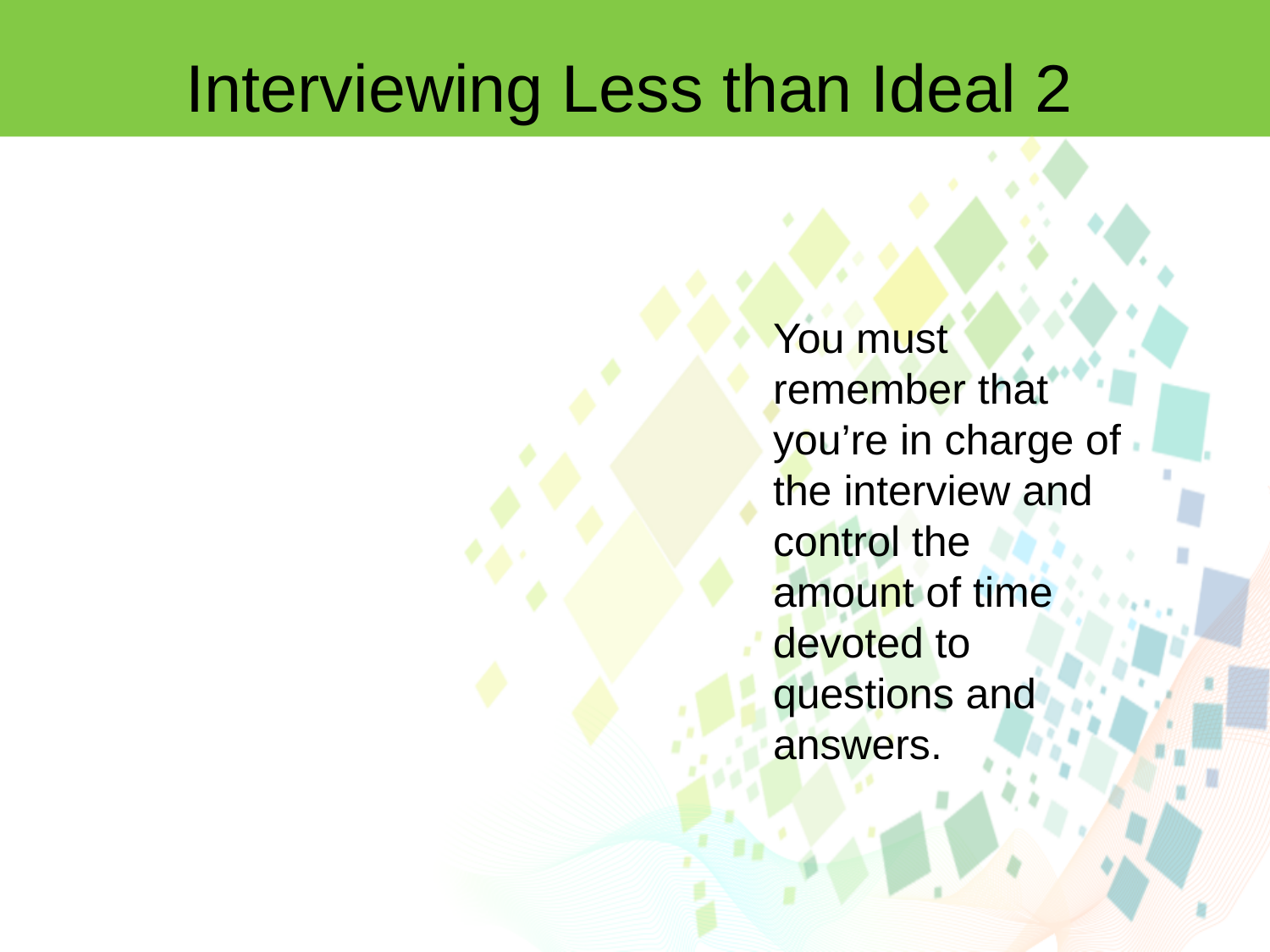

Interviewing Less than Ideal 2
You must remember that you’re in charge of the interview and control the
amount of time devoted to questions and answers.